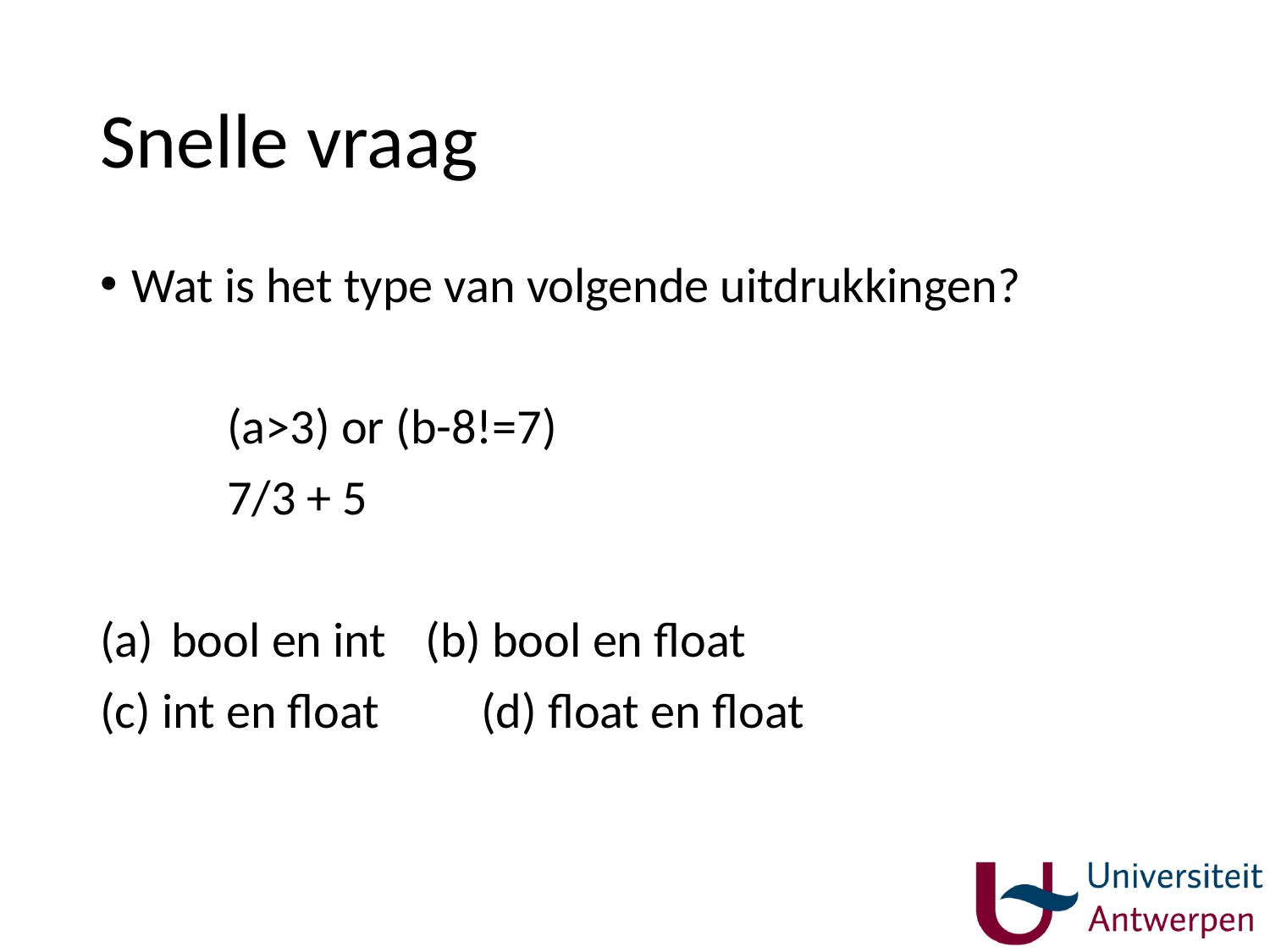

# Snelle vraag
Wat is het type van volgende uitdrukkingen?

	(a>3) or (b-8!=7)
	7/3 + 5

bool en int	(b) bool en float
(c) int en float	(d) float en float